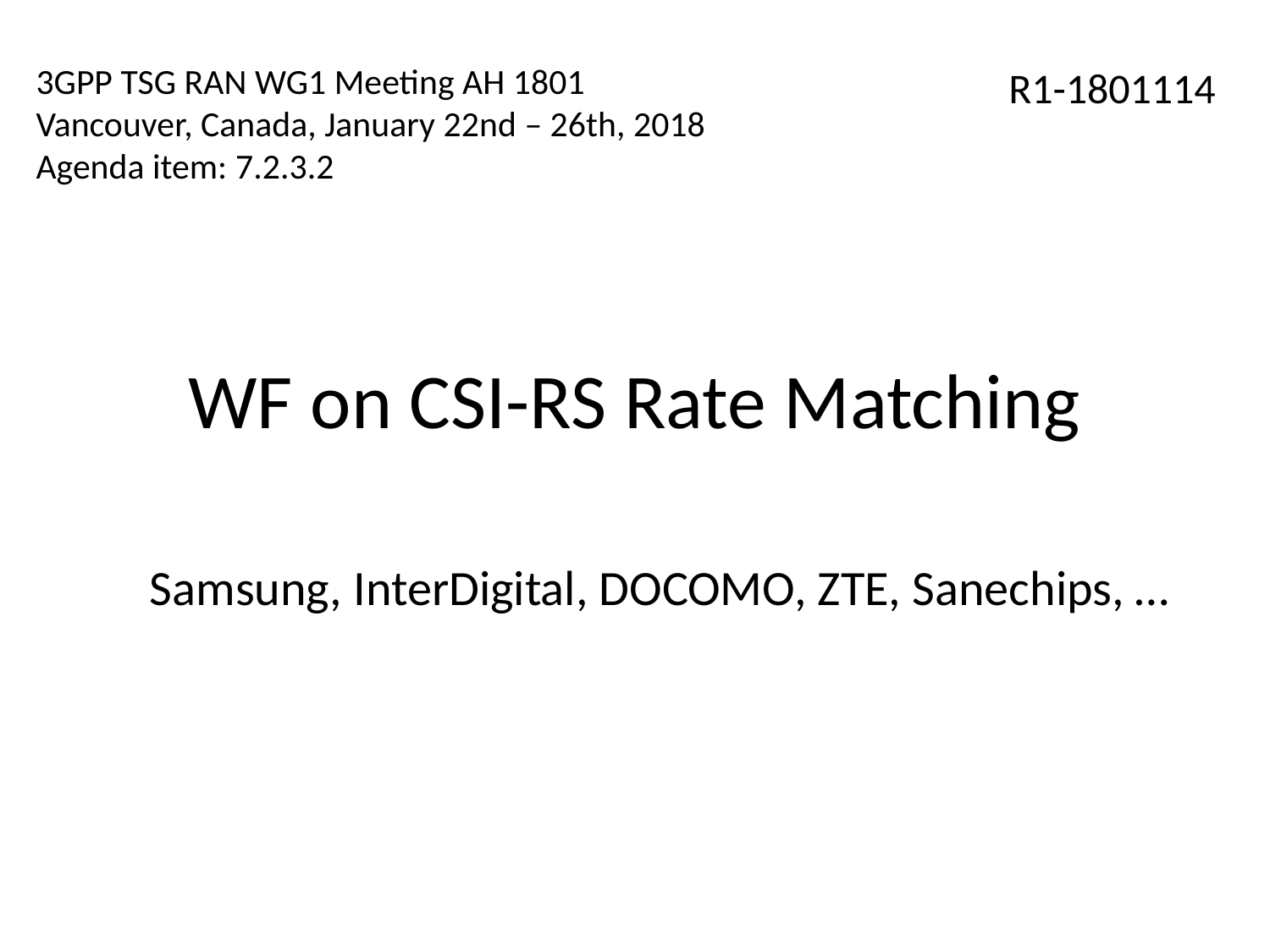

3GPP TSG RAN WG1 Meeting AH 1801
Vancouver, Canada, January 22nd – 26th, 2018
Agenda item: 7.2.3.2
R1-1801114
# WF on CSI-RS Rate Matching
Samsung, InterDigital, DOCOMO, ZTE, Sanechips, …